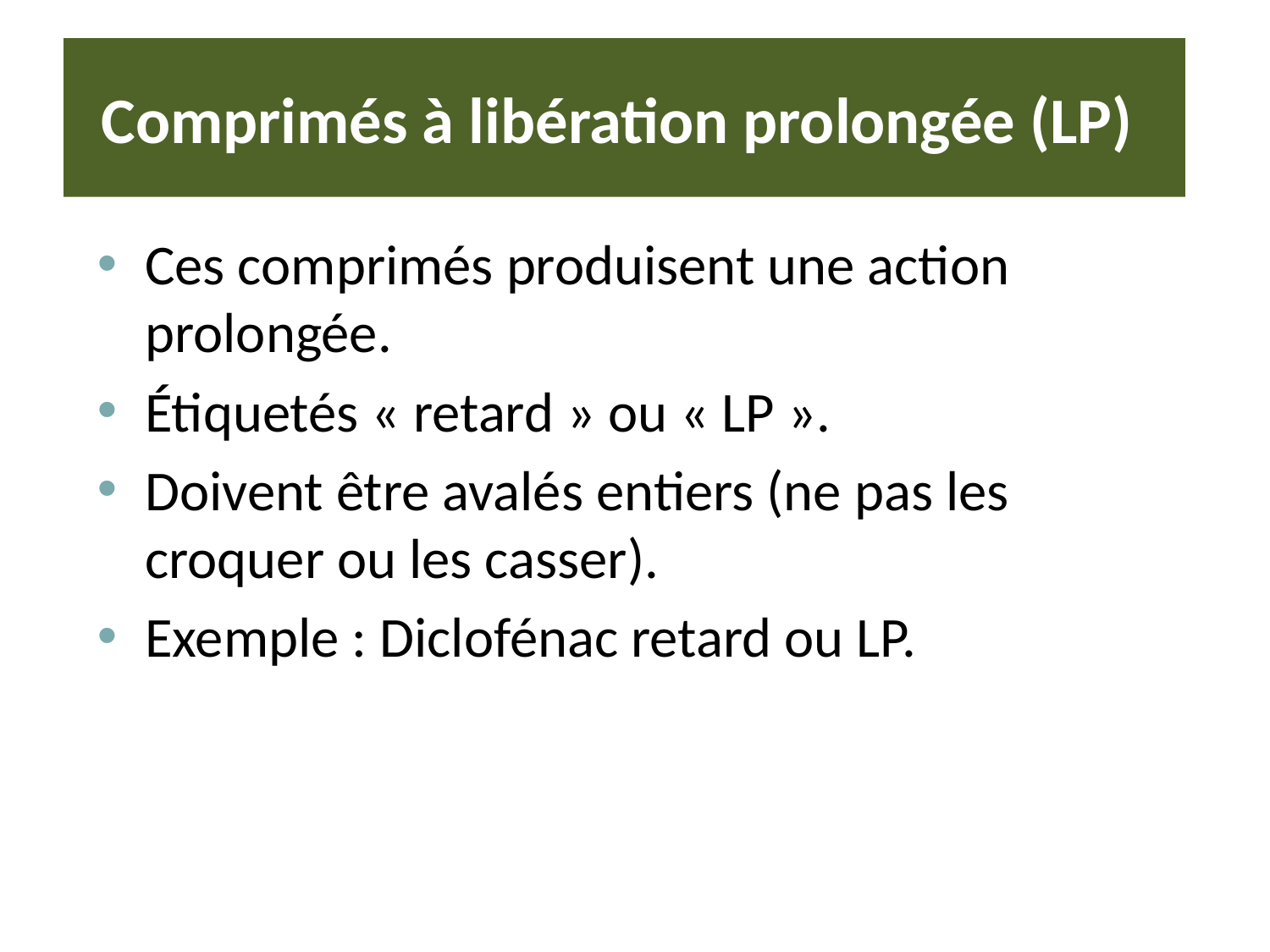

# Comprimés à libération prolongée (LP)
Ces comprimés produisent une action prolongée.
Étiquetés « retard » ou « LP ».
Doivent être avalés entiers (ne pas les croquer ou les casser).
Exemple : Diclofénac retard ou LP.